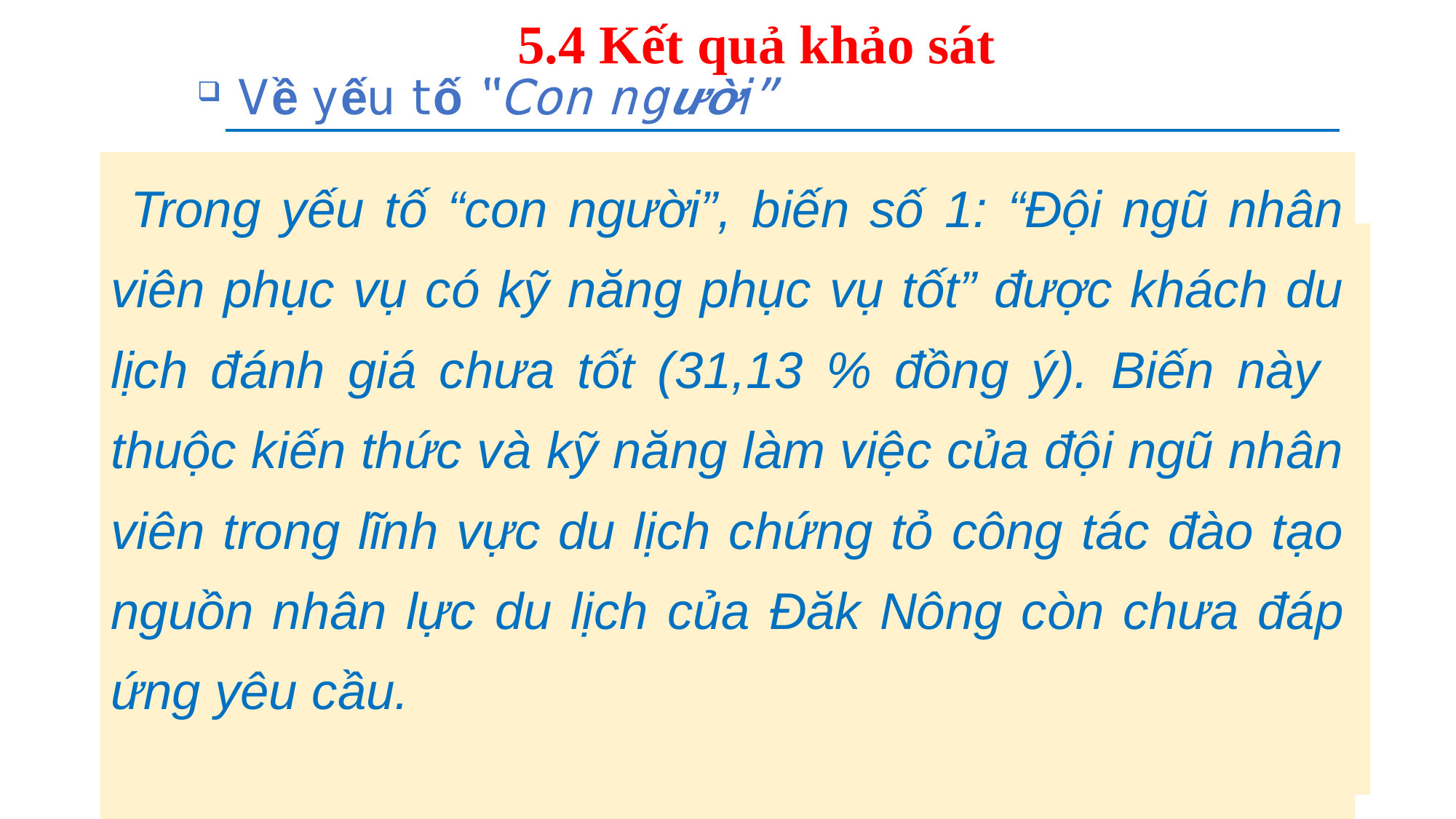

# 5.4 Kết quả khảo sát
 Về yếu tố “Con người”

 Trong yếu tố “con người”, biến số 1: “Đội ngũ nhân viên phục vụ có kỹ năng phục vụ tốt” được khách du lịch đánh giá chưa tốt (31,13 % đồng ý). Biến này  thuộc kiến thức và kỹ năng làm việc của đội ngũ nhân viên trong lĩnh vực du lịch chứng tỏ công tác đào tạo nguồn nhân lực du lịch của Đăk Nông còn chưa đáp ứng yêu cầu.

%